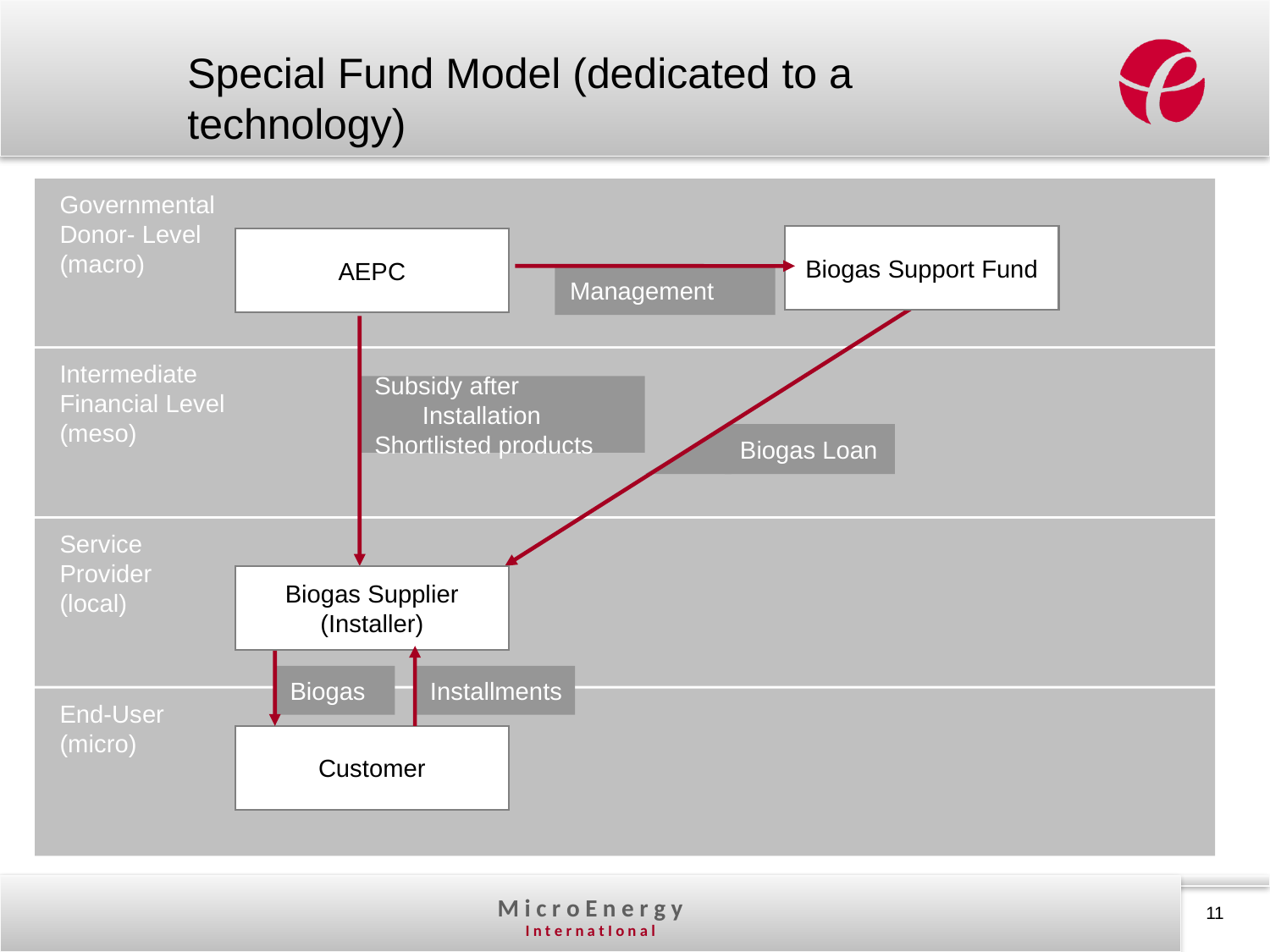

Special Fund Model (dedicated to a technology)
Governmental
Donor- Level
(macro)
Intermediate
Financial Level
(meso)
Service
Provider
(local)
End-User
(micro)

Biogas Support Fund
AEPC

Management

Subsidy after Installation
Shortlisted products

Biogas Loan
Biogas Supplier
(Installer)

Biogas
Installments
Customer